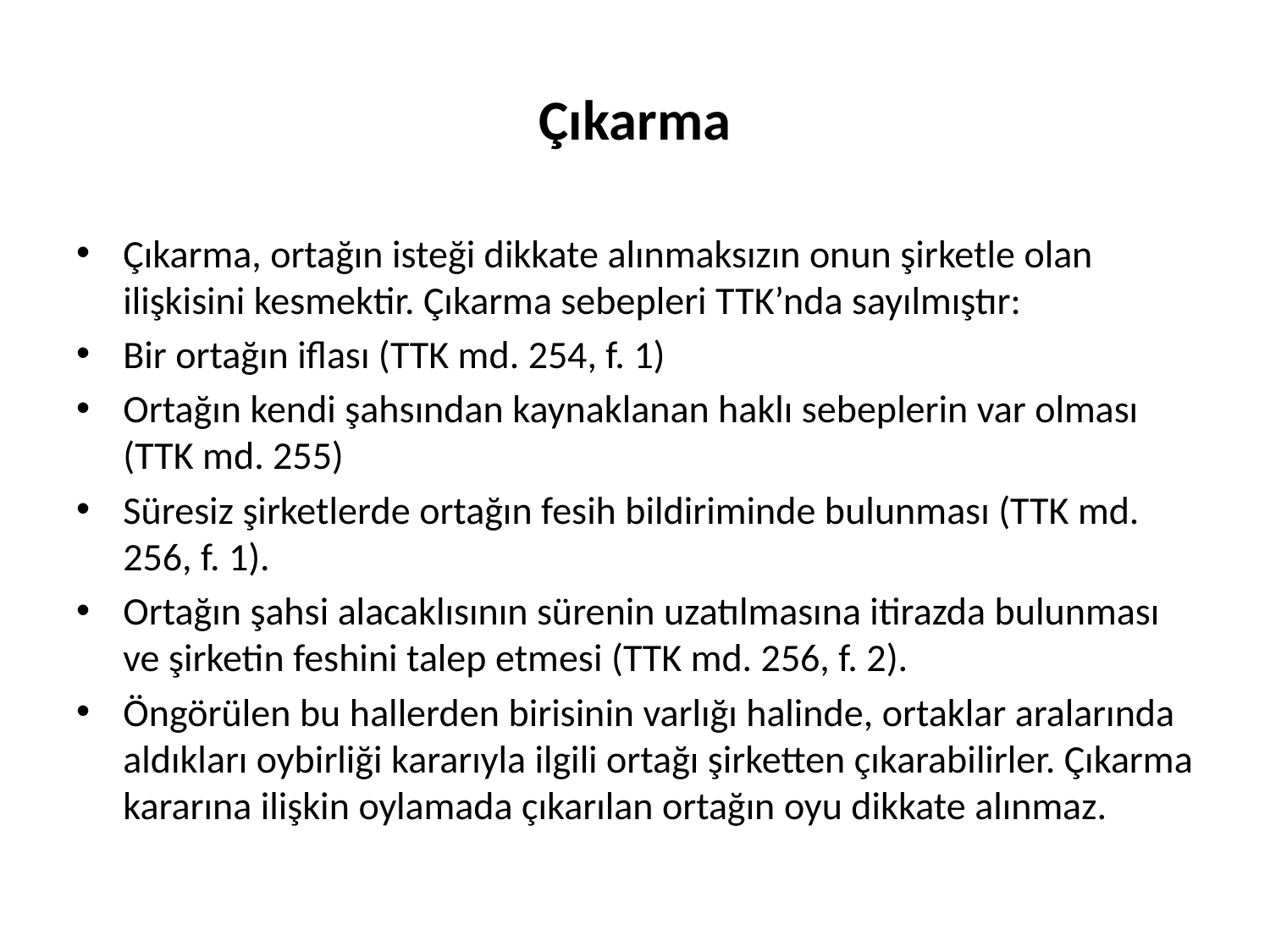

# Çıkarma
Çıkarma, ortağın isteği dikkate alınmaksızın onun şirketle olan ilişkisini kesmektir. Çıkarma sebepleri TTK’nda sayılmıştır:
Bir ortağın iflası (TTK md. 254, f. 1)
Ortağın kendi şahsından kaynaklanan haklı sebeplerin var olması (TTK md. 255)
Süresiz şirketlerde ortağın fesih bildiriminde bulunması (TTK md. 256, f. 1).
Ortağın şahsi alacaklısının sürenin uzatılmasına itirazda bulunması ve şirketin feshini talep etmesi (TTK md. 256, f. 2).
Öngörülen bu hallerden birisinin varlığı halinde, ortaklar aralarında aldıkları oybirliği kararıyla ilgili ortağı şirketten çıkarabilirler. Çıkarma kararına ilişkin oylamada çıkarılan ortağın oyu dikkate alınmaz.